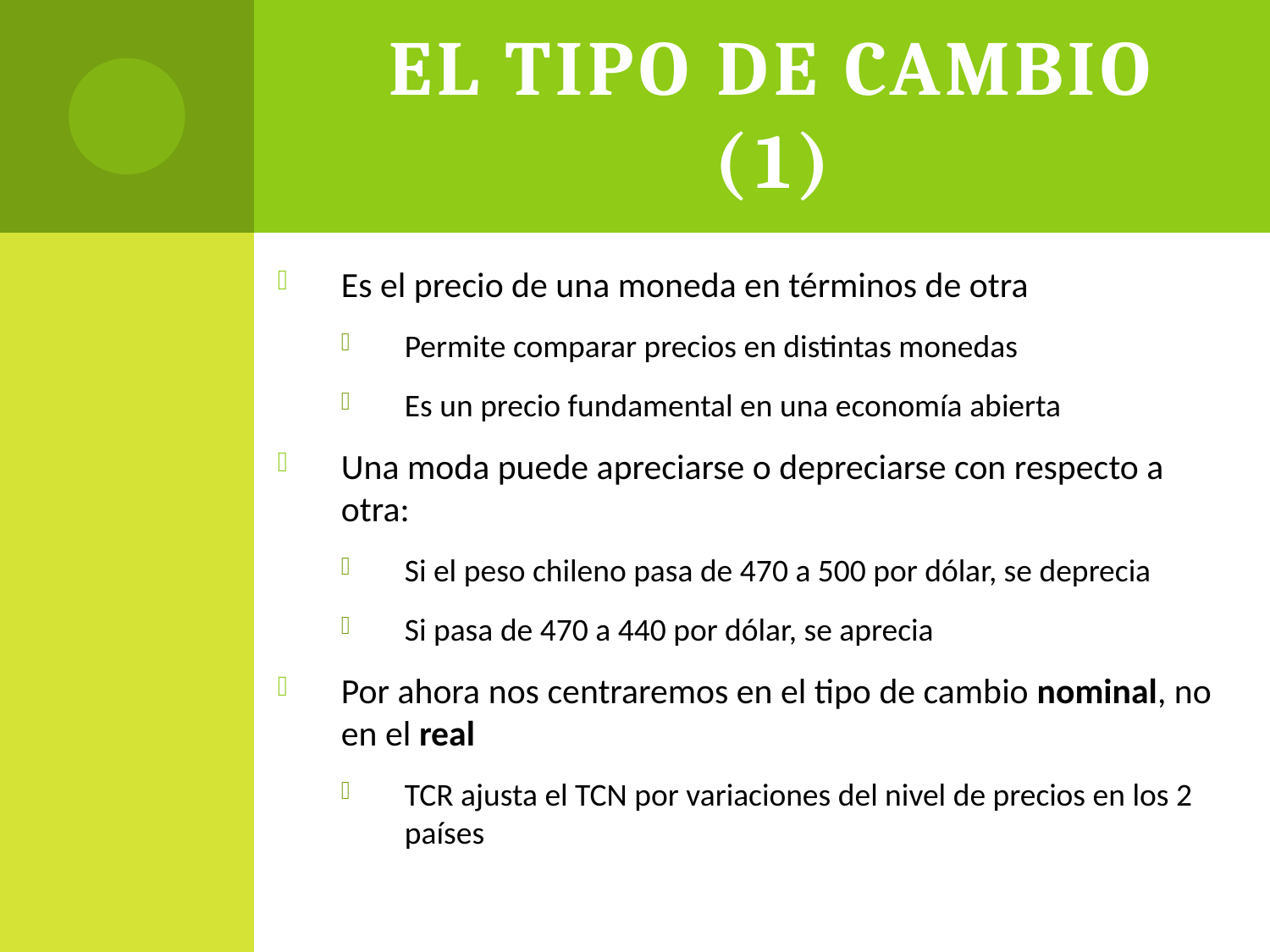

# El tipo de cambio (1)
Es el precio de una moneda en términos de otra
Permite comparar precios en distintas monedas
Es un precio fundamental en una economía abierta
Una moda puede apreciarse o depreciarse con respecto a otra:
Si el peso chileno pasa de 470 a 500 por dólar, se deprecia
Si pasa de 470 a 440 por dólar, se aprecia
Por ahora nos centraremos en el tipo de cambio nominal, no en el real
TCR ajusta el TCN por variaciones del nivel de precios en los 2 países